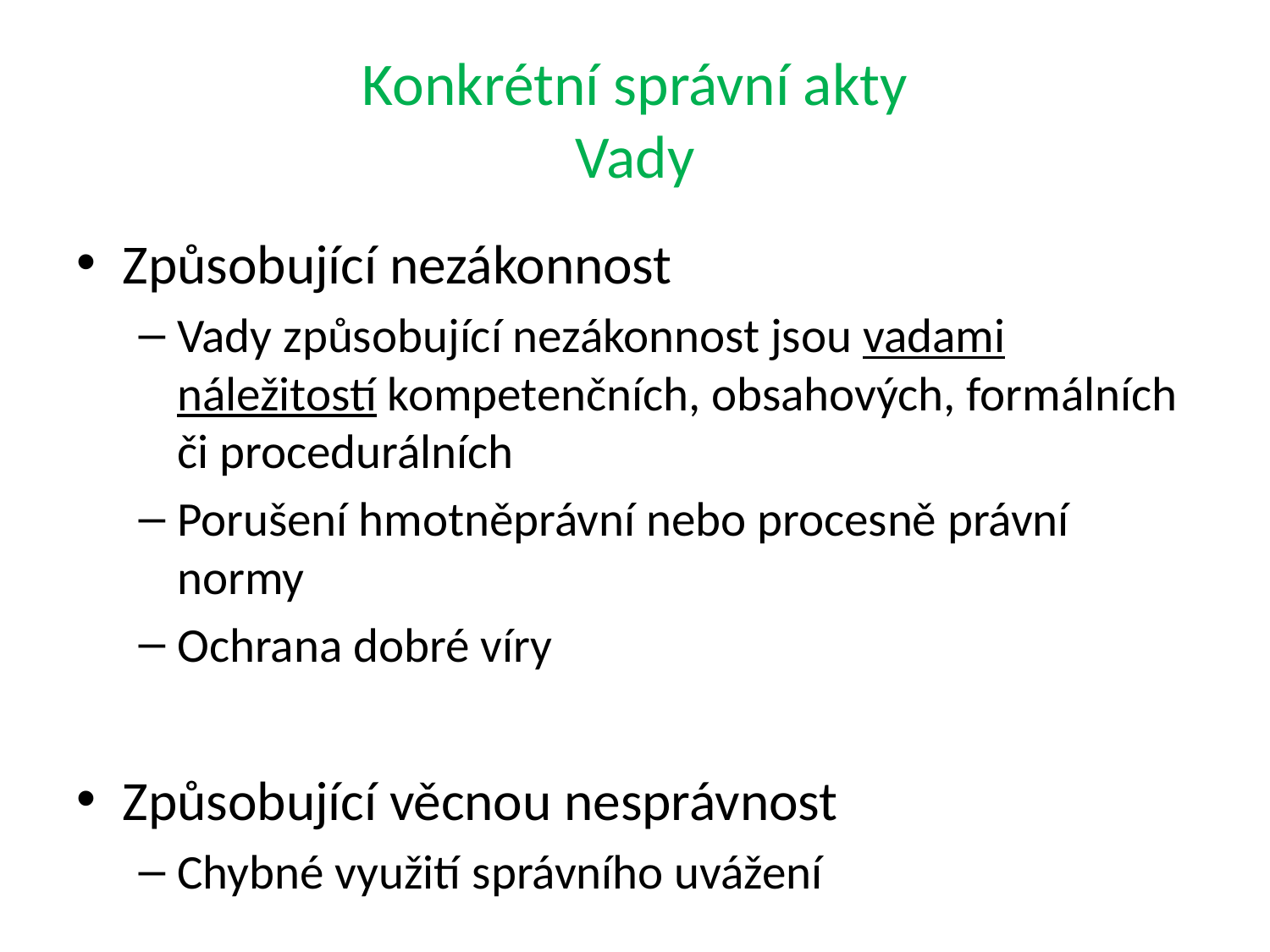

# Konkrétní správní akty Vady
Způsobující nezákonnost
Vady způsobující nezákonnost jsou vadami náležitostí kompetenčních, obsahových, formálních či procedurálních
Porušení hmotněprávní nebo procesně právní normy
Ochrana dobré víry

Způsobující věcnou nesprávnost
Chybné využití správního uvážení